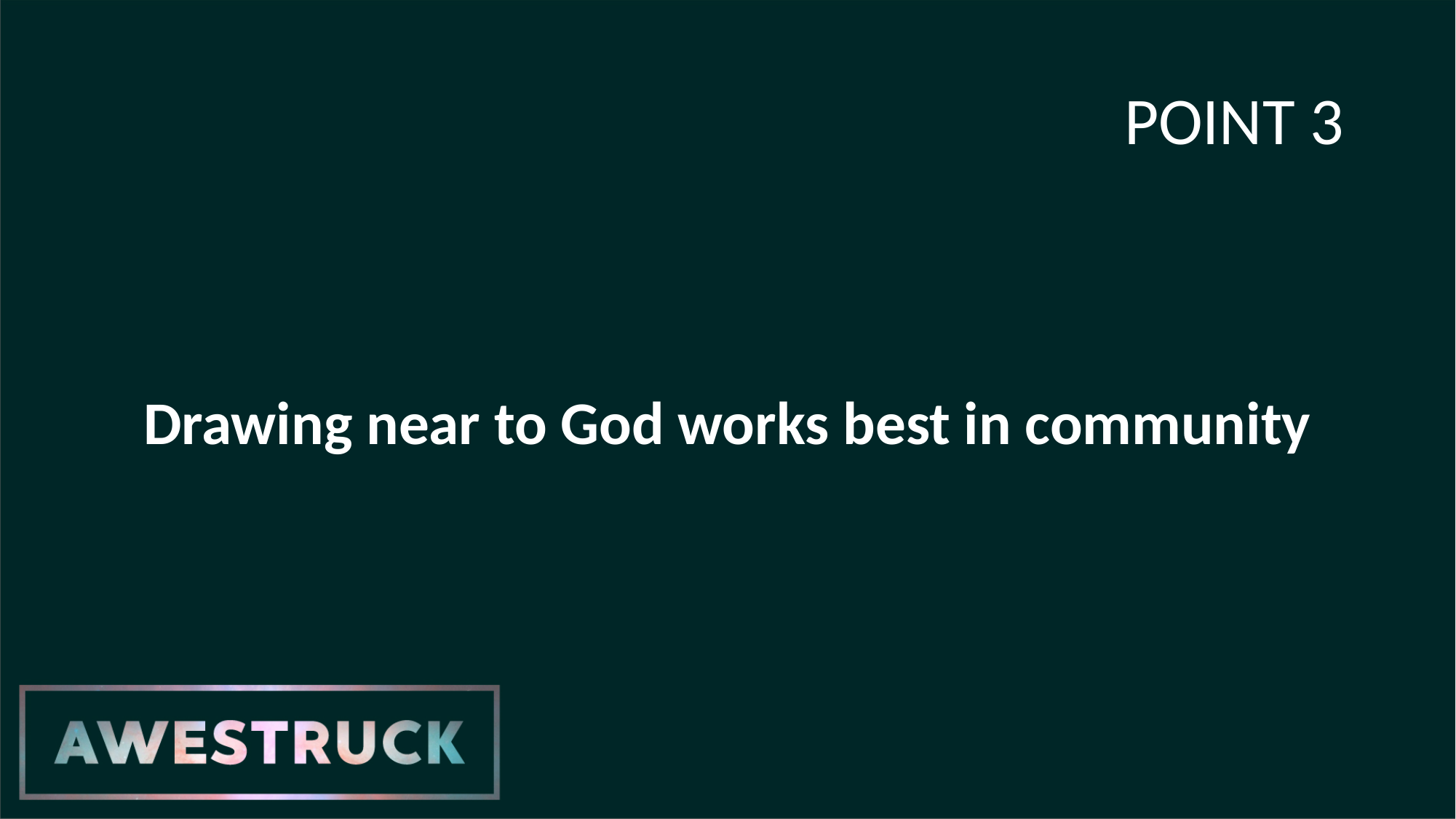

# POINT 3

Drawing near to God works best in community